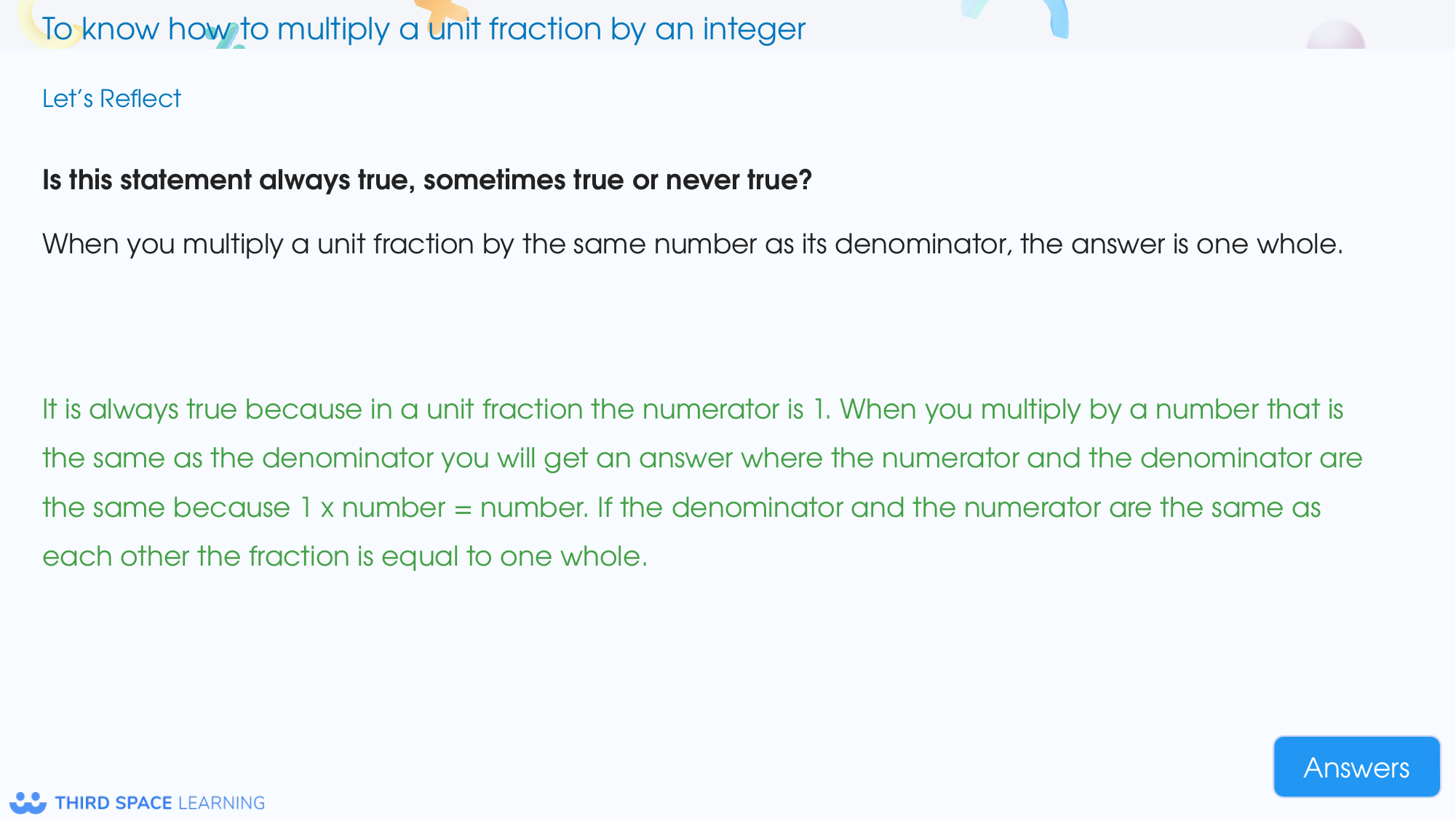

Let’s Reflect
Is this statement always true, sometimes true or never true?
When you multiply a unit fraction by the same number as its denominator, the answer is one whole.

It is always true because in a unit fraction the numerator is 1. When you multiply by a number that is the same as the denominator you will get an answer where the numerator and the denominator are the same because 1 x number = number. If the denominator and the numerator are the same as each other the fraction is equal to one whole.
Answers